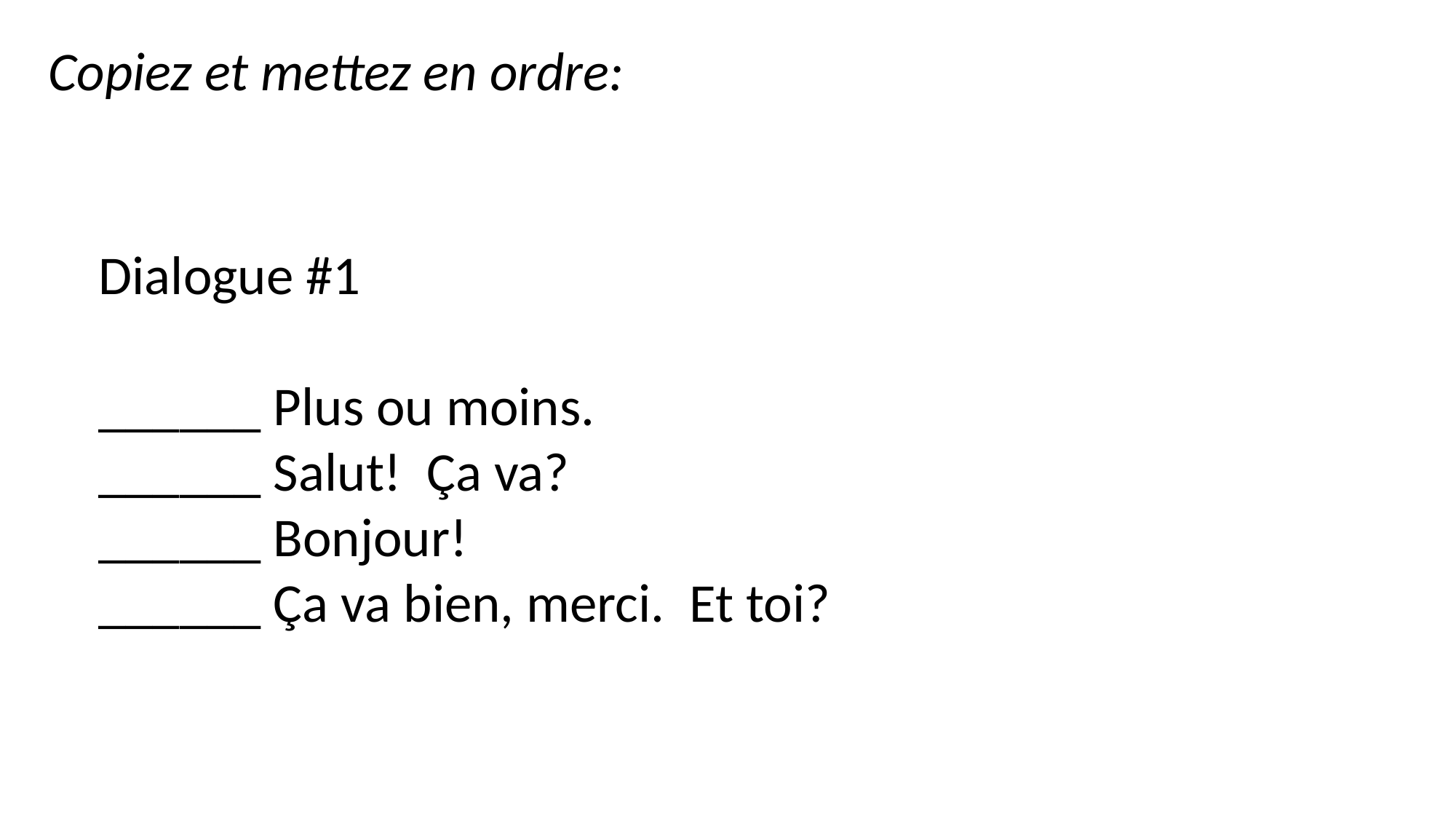

Copiez et mettez en ordre:
Dialogue #1

______ Plus ou moins.
______ Salut!  Ça va?
______ Bonjour!
______ Ça va bien, merci.  Et toi?